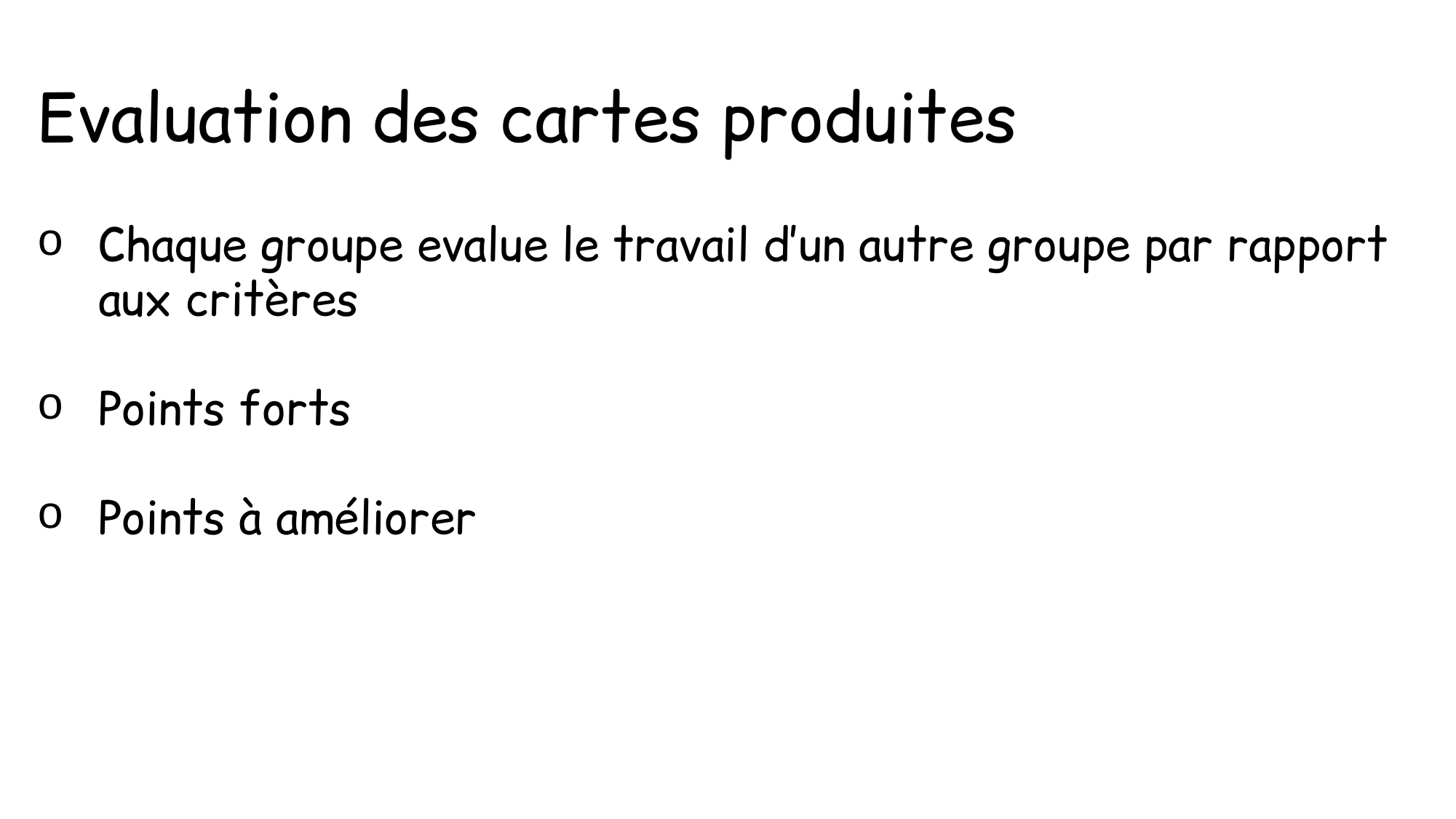

Evaluation des cartes produites
Chaque groupe evalue le travail d’un autre groupe par rapport aux critères

Points forts

Points à améliorer